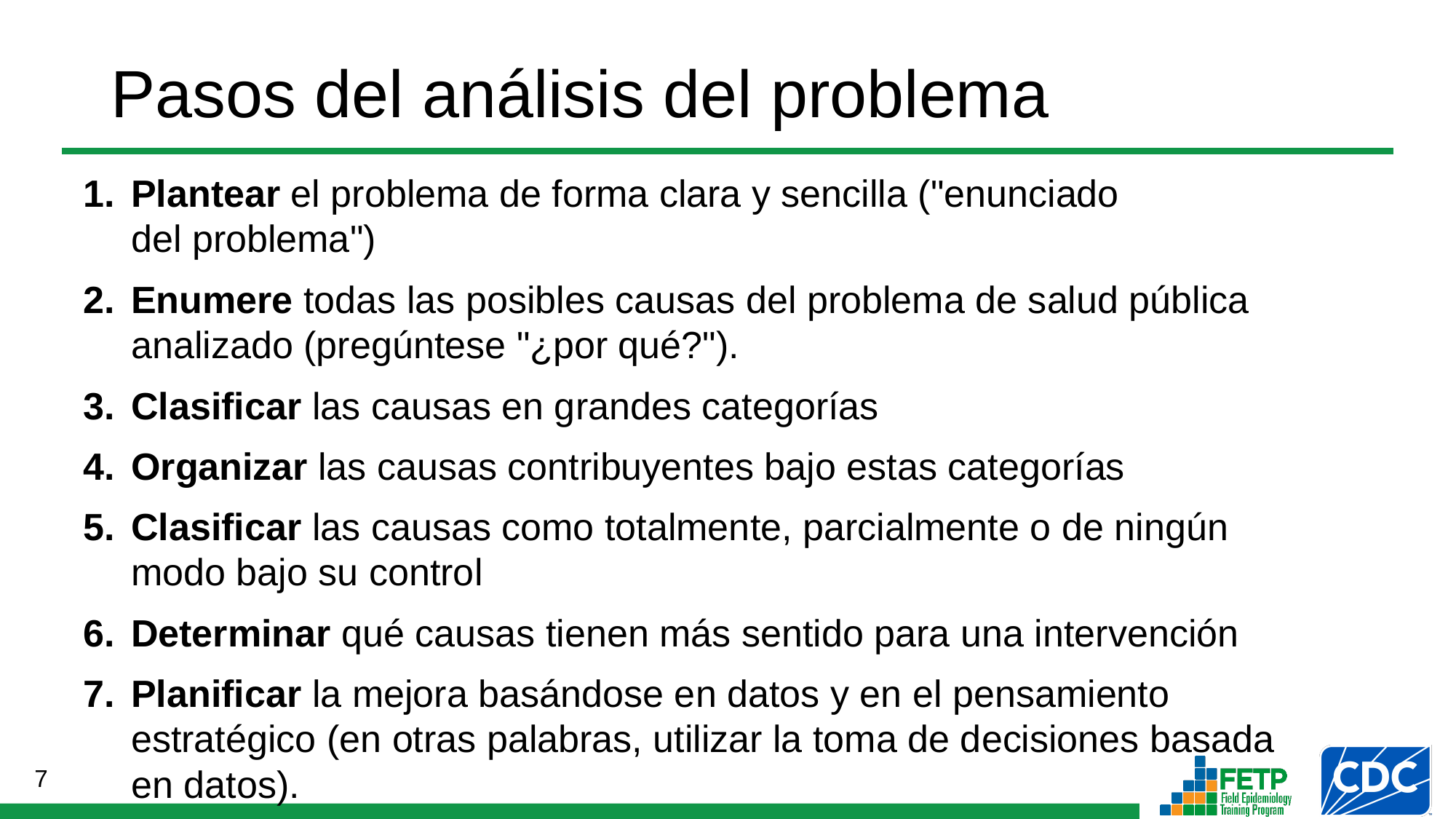

# Pasos del análisis del problema
Plantear el problema de forma clara y sencilla ("enunciado
del problema")
Enumere todas las posibles causas del problema de salud pública analizado (pregúntese "¿por qué?").
Clasificar las causas en grandes categorías
Organizar las causas contribuyentes bajo estas categorías
Clasificar las causas como totalmente, parcialmente o de ningún modo bajo su control
Determinar qué causas tienen más sentido para una intervención
Planificar la mejora basándose en datos y en el pensamiento estratégico (en otras palabras, utilizar la toma de decisiones basada en datos).